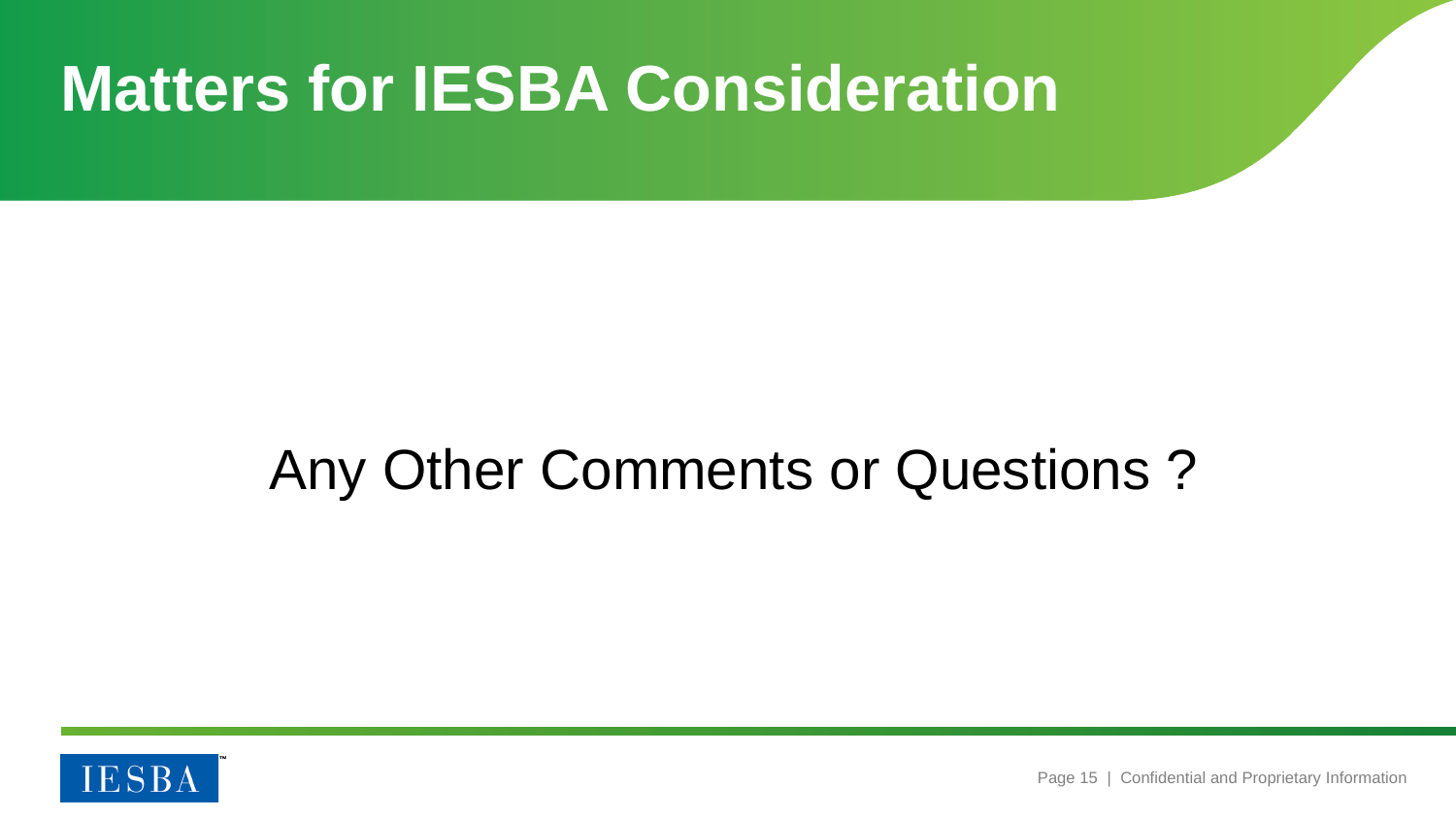

# Matters for IESBA Consideration

Any Other Comments or Questions ?